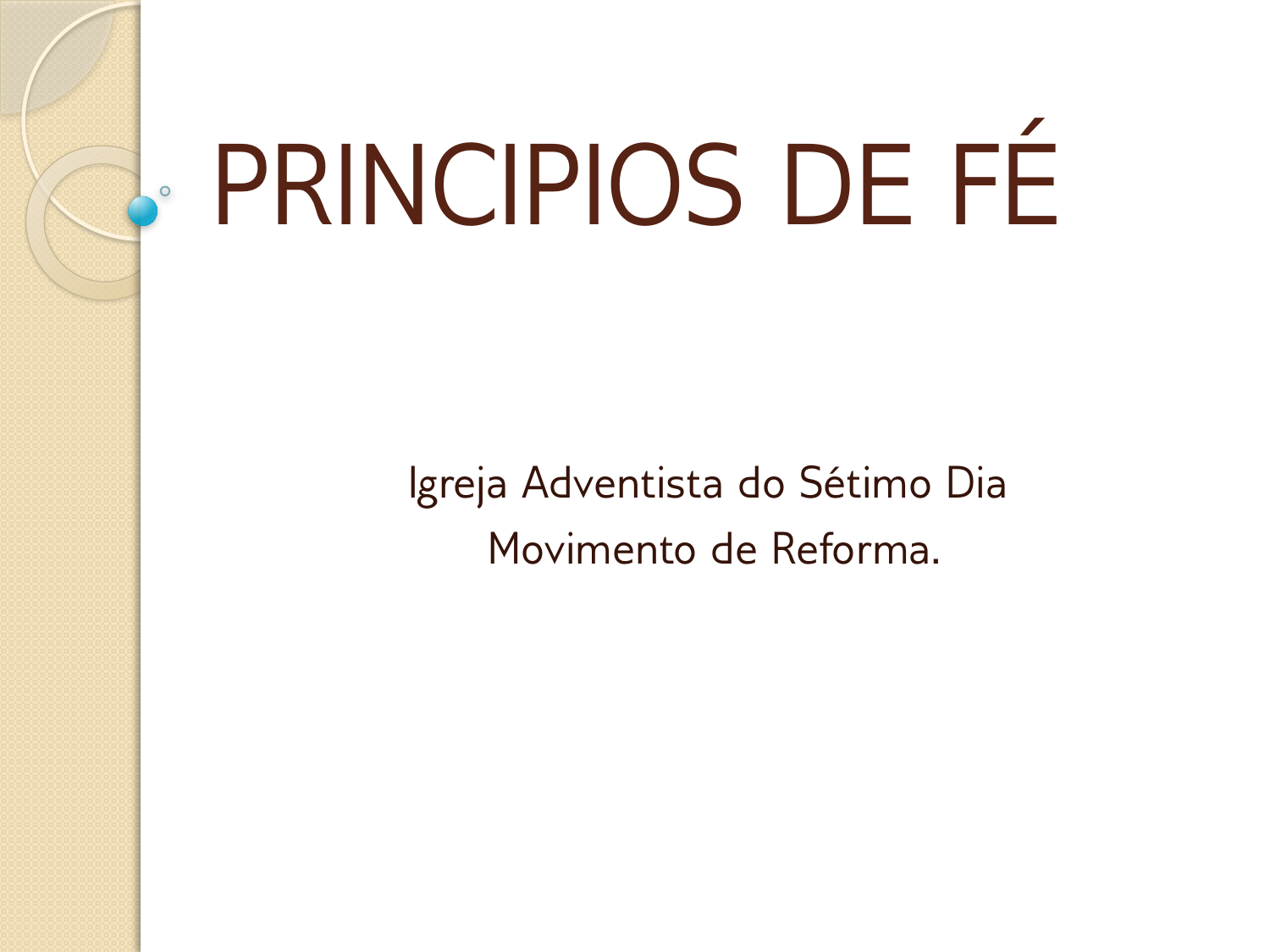

# PRINCIPIOS DE FÉ
Igreja Adventista do Sétimo Dia
Movimento de Reforma.